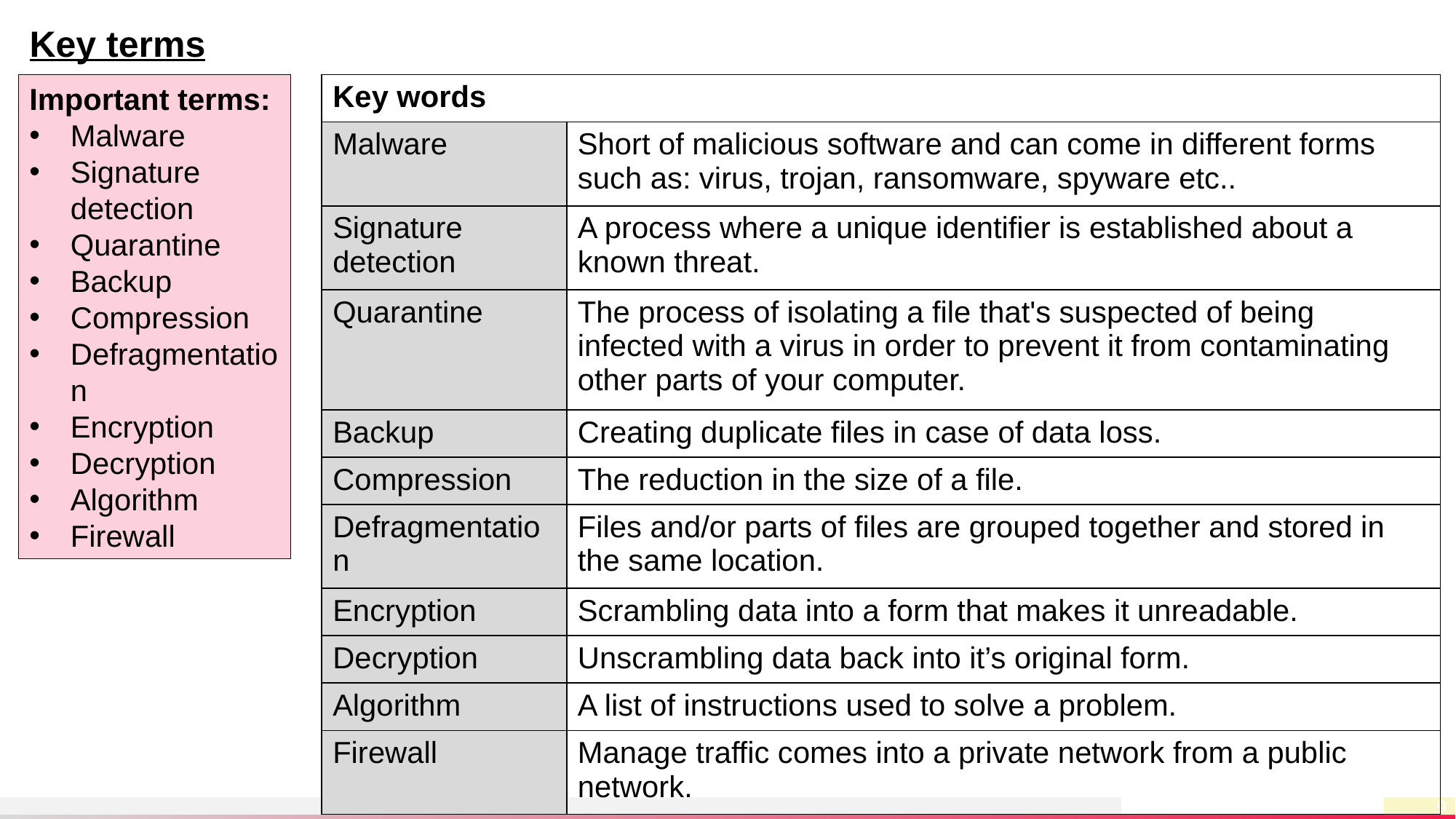

Key terms
Important terms:
Malware
Signature detection
Quarantine
Backup
Compression
Defragmentation
Encryption
Decryption
Algorithm
Firewall
| Key words |  |
| --- | --- |
| Malware | Short of malicious software and can come in different forms such as: virus, trojan, ransomware, spyware etc.. |
| Signature detection | A process where a unique identifier is established about a known threat. |
| Quarantine | The process of isolating a file that's suspected of being infected with a virus in order to prevent it from contaminating other parts of your computer. |
| Backup | Creating duplicate files in case of data loss. |
| Compression | The reduction in the size of a file. |
| Defragmentation | Files and/or parts of files are grouped together and stored in the same location. |
| Encryption | Scrambling data into a form that makes it unreadable. |
| Decryption | Unscrambling data back into it’s original form. |
| Algorithm | A list of instructions used to solve a problem. |
| Firewall | Manage traffic comes into a private network from a public network. |
9